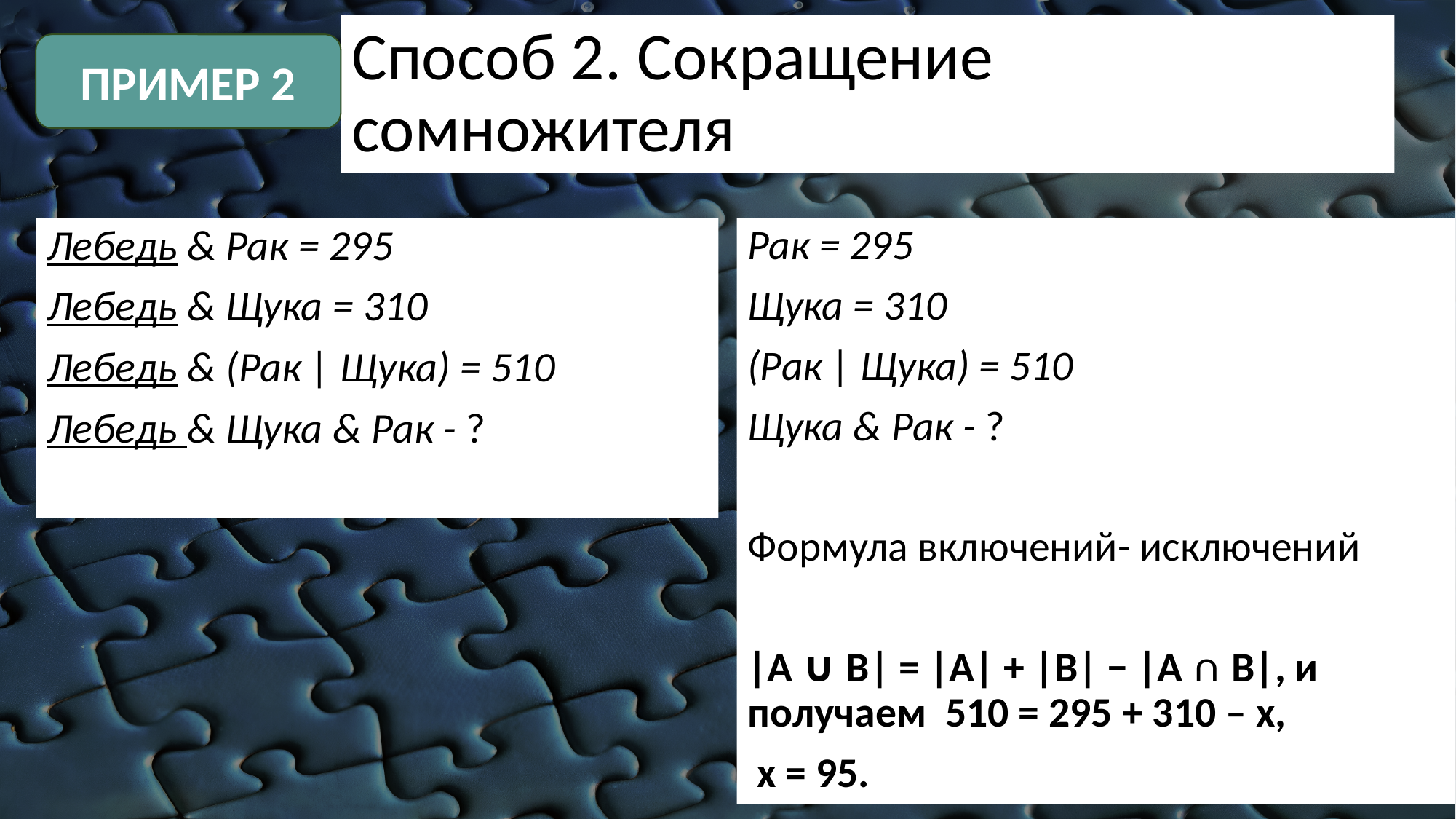

# Способ 2. Сокращение сомножителя
ПРИМЕР 2
Лебедь & Рак = 295
Лебедь & Щука = 310
Лебедь & (Рак | Щука) = 510
Лебедь & Щука & Рак - ?

Рак = 295
Щука = 310
(Рак | Щука) = 510
Щука & Рак - ?

Формула включений- исключений

|A ∪ B| = |A| + |B| − |A ∩ B|, и получаем  510 = 295 + 310 – х,
 х = 95.